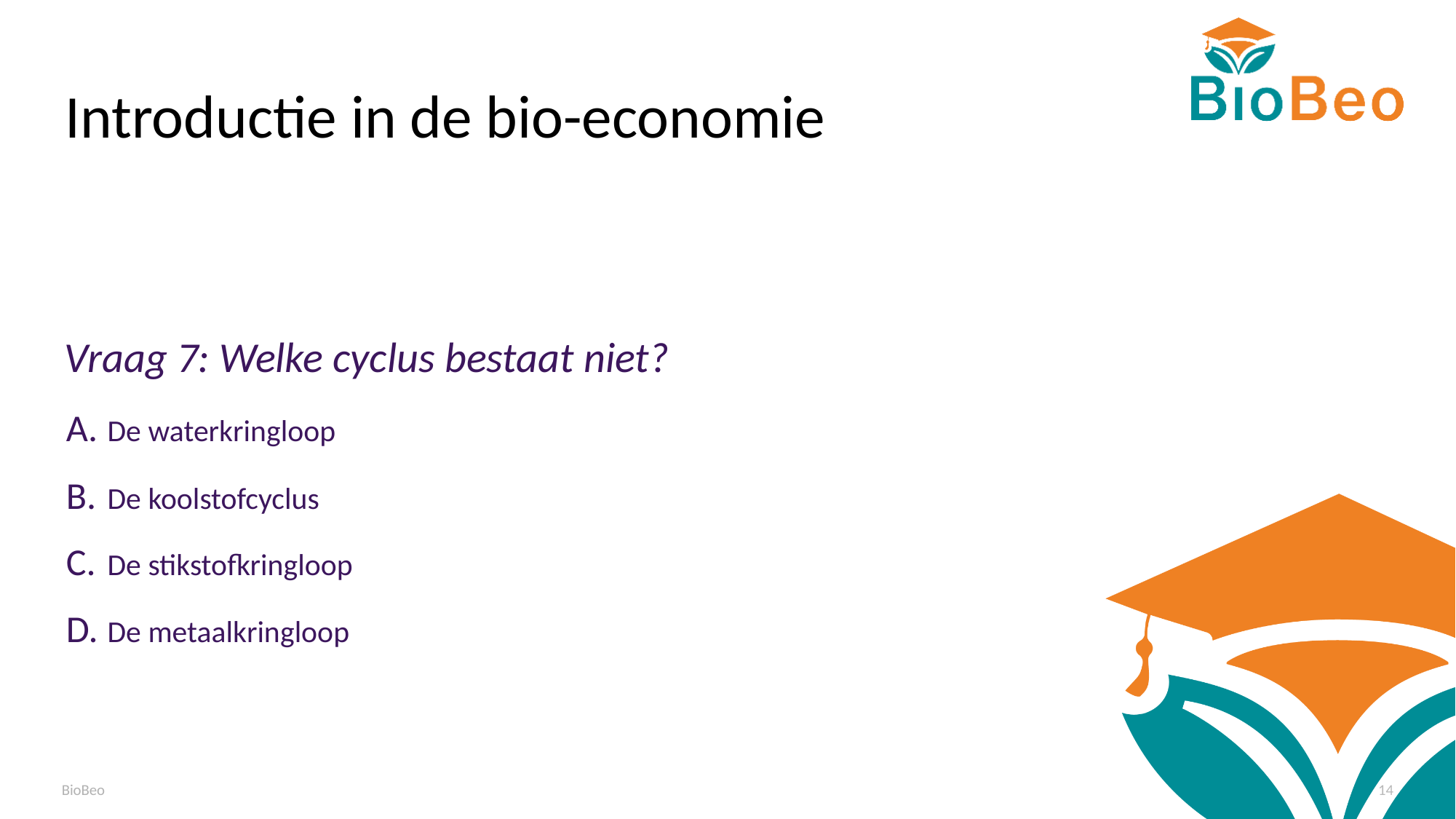

# Introductie in de bio-economie
Vraag 7: Welke cyclus bestaat niet?
De waterkringloop
De koolstofcyclus
De stikstofkringloop
De metaalkringloop
BioBeo
14